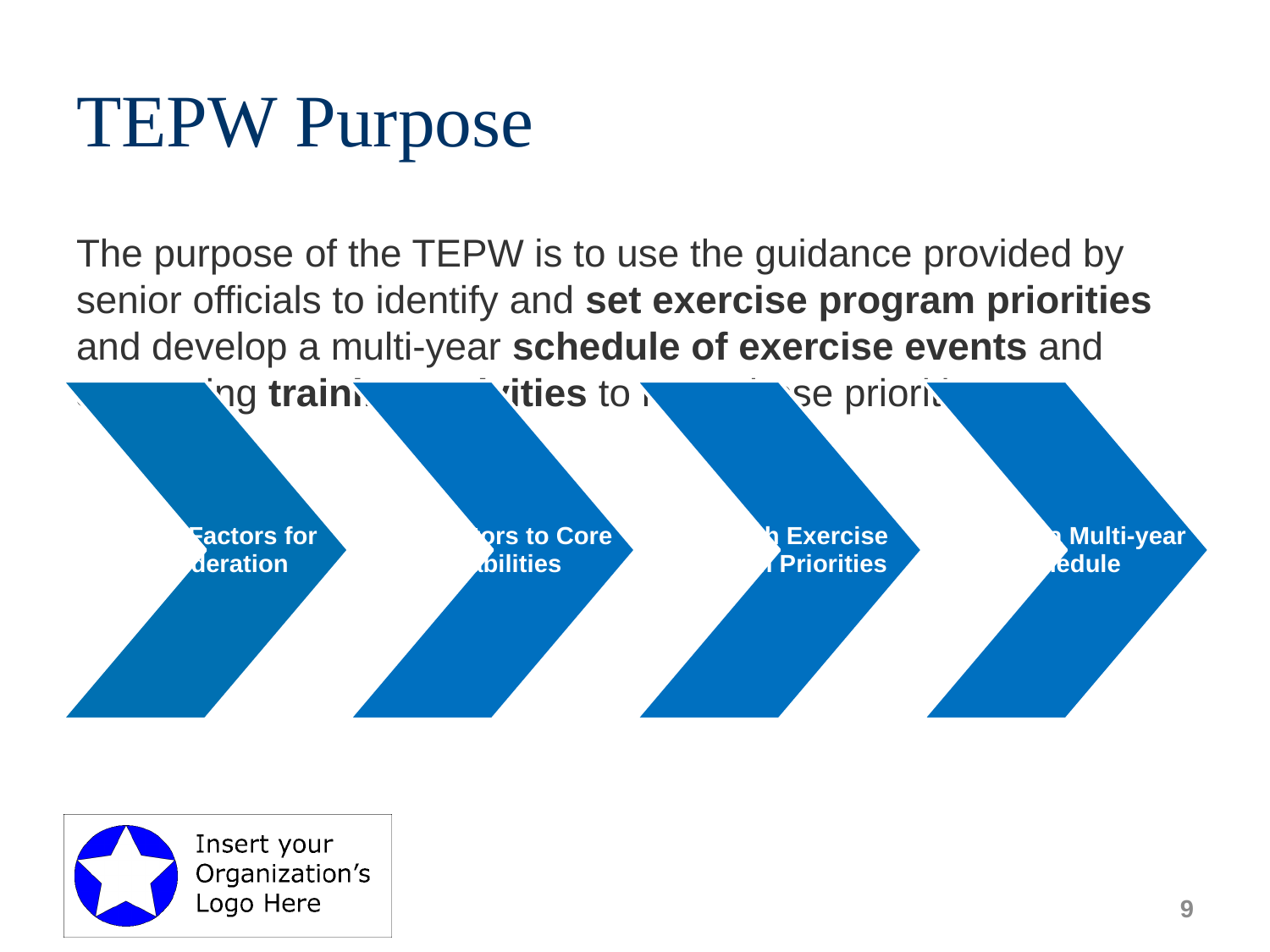

# TEPW Purpose
The purpose of the TEPW is to use the guidance provided by senior officials to identify and set exercise program priorities and develop a multi-year schedule of exercise events and supporting training activities to meet those priorities
Identify Factors for Consideration
Link Factors to Core Capabilities
Develop a Multi-year Schedule
Establish Exercise Program Priorities
9